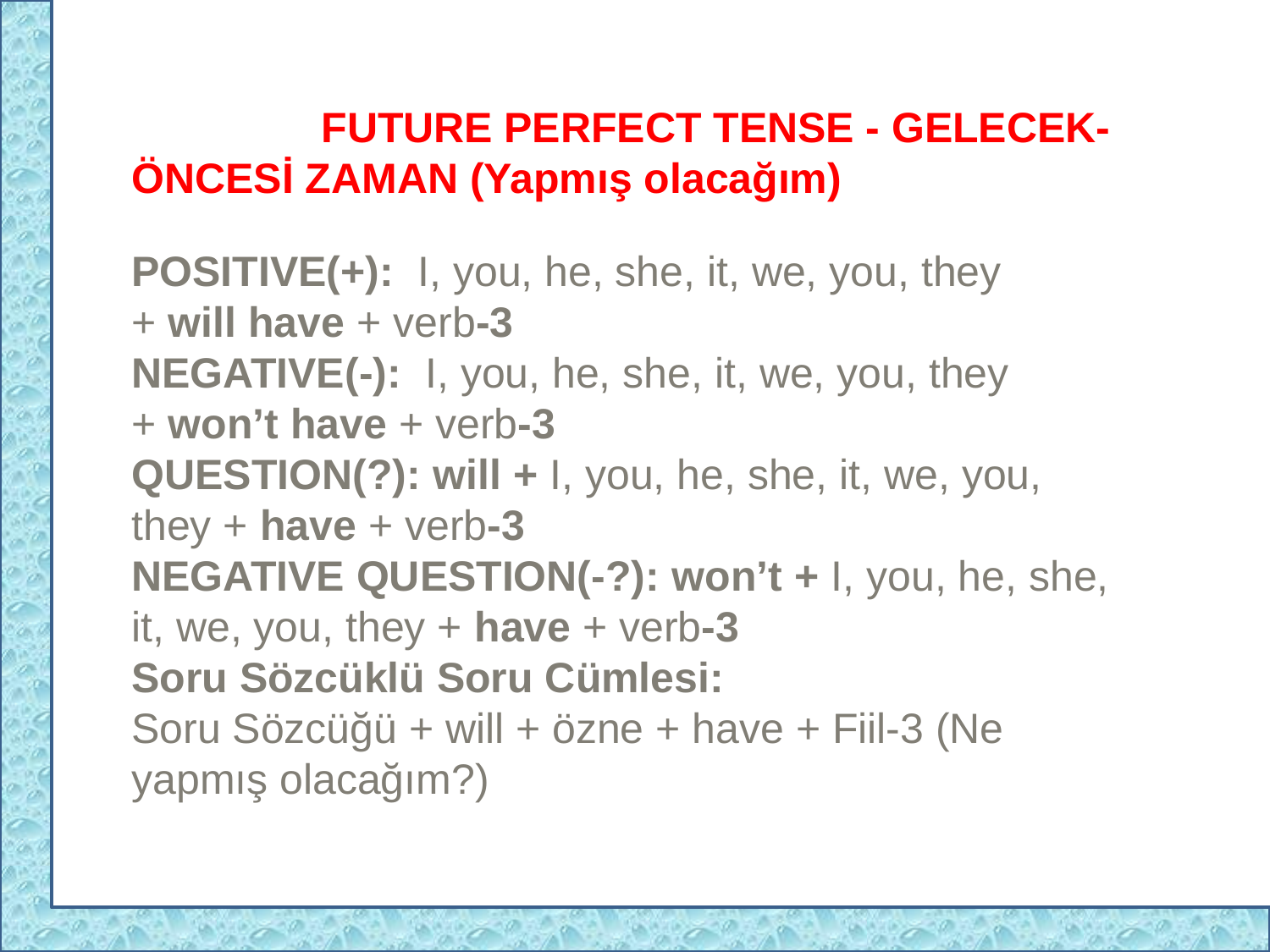

FUTURE PERFECT TENSE - GELECEK-ÖNCESİ ZAMAN (Yapmış olacağım)

POSITIVE(+):  I, you, he, she, it, we, you, they + will have + verb-3
NEGATIVE(-):  I, you, he, she, it, we, you, they + won’t have + verb-3
QUESTION(?): will + I, you, he, she, it, we, you, they + have + verb-3
NEGATIVE QUESTION(-?): won’t + I, you, he, she, it, we, you, they + have + verb-3
Soru Sözcüklü Soru Cümlesi:
Soru Sözcüğü + will + özne + have + Fiil-3 (Ne yapmış olacağım?)